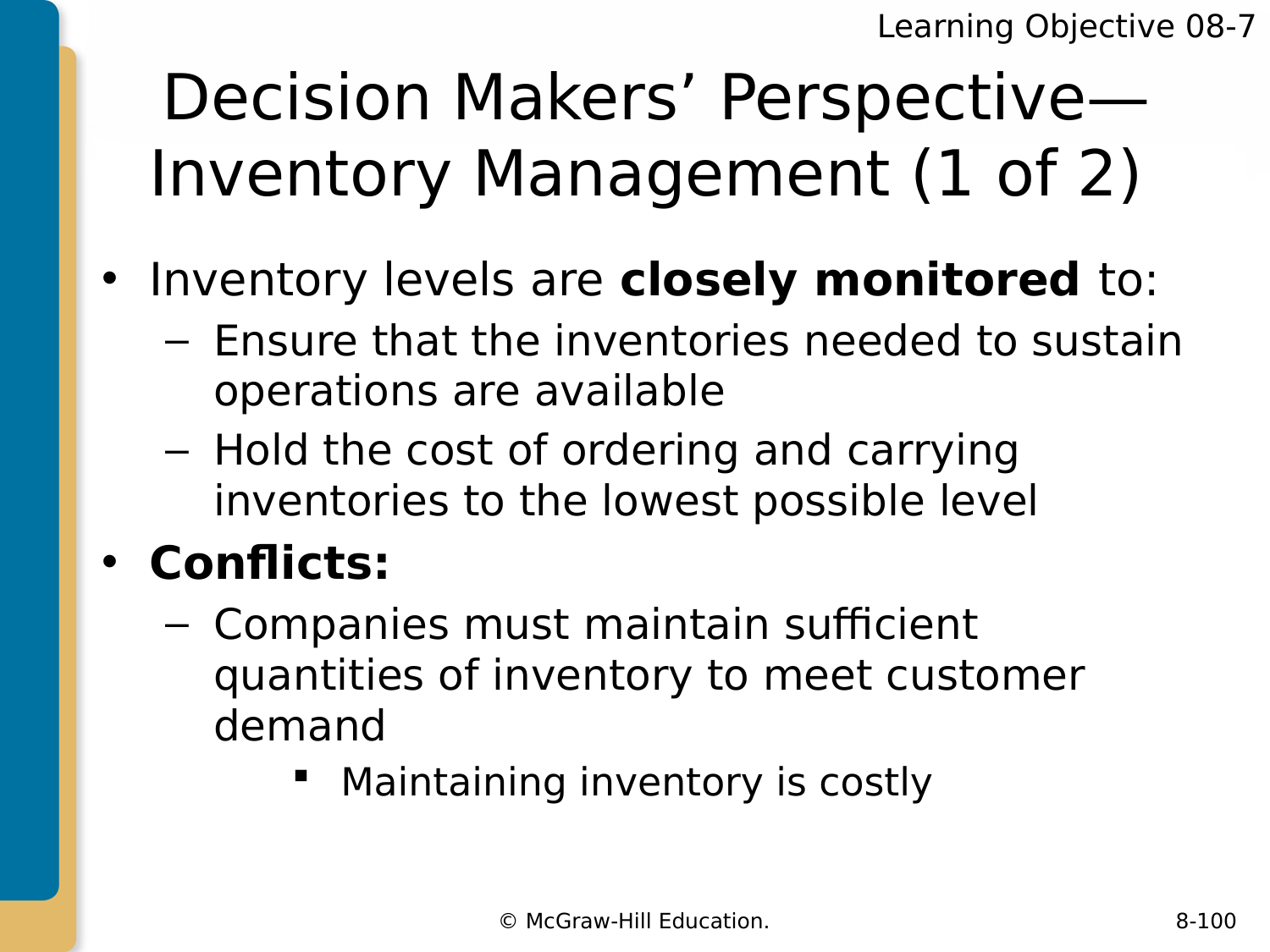

Learning Objective 08-7
# Decision Makers’ Perspective—Inventory Management (1 of 2)
Inventory levels are closely monitored to:
Ensure that the inventories needed to sustain operations are available
Hold the cost of ordering and carrying inventories to the lowest possible level
Conflicts:
Companies must maintain sufficient quantities of inventory to meet customer demand
Maintaining inventory is costly